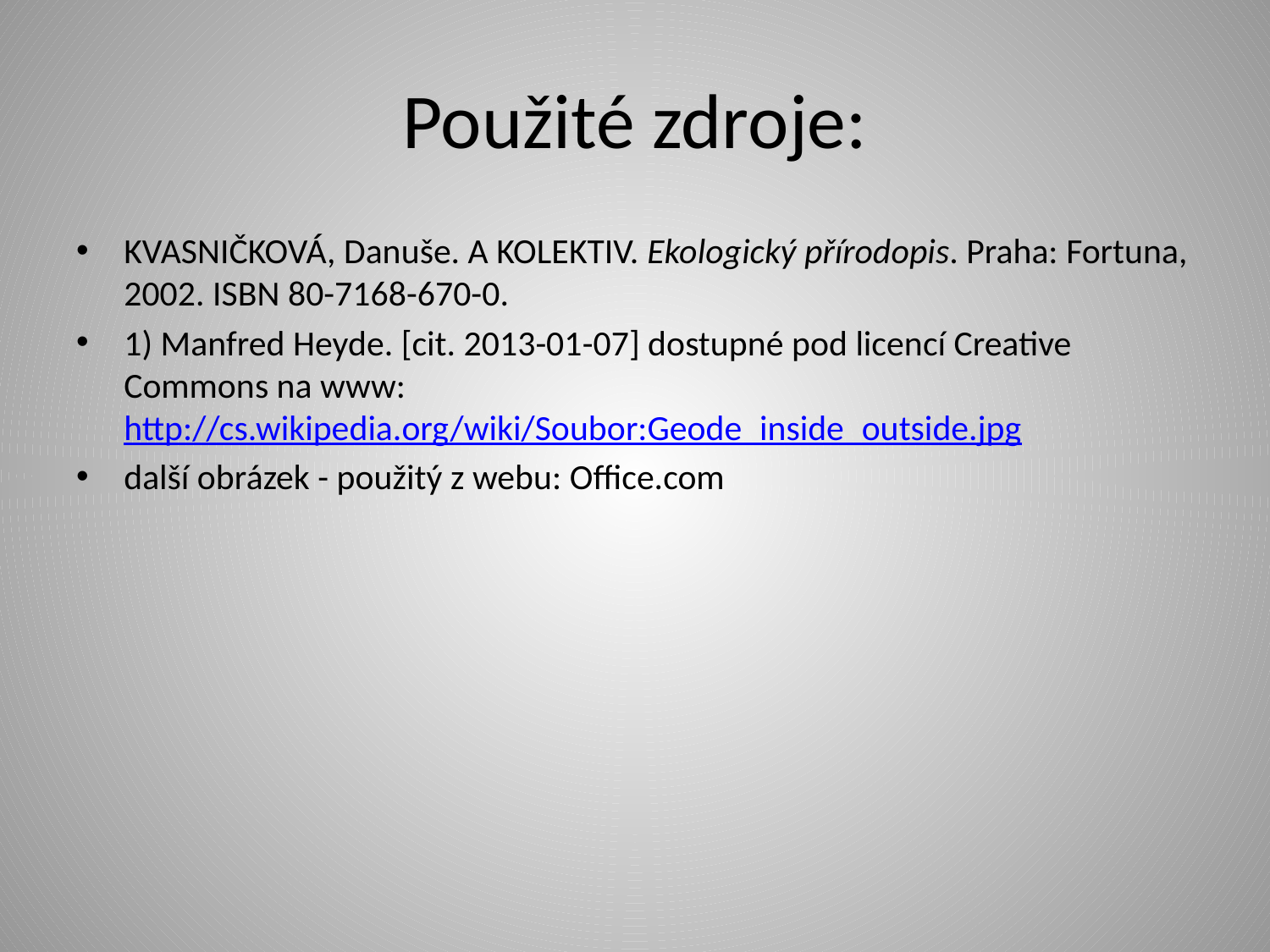

# Použité zdroje:
KVASNIČKOVÁ, Danuše. A KOLEKTIV. Ekologický přírodopis. Praha: Fortuna, 2002. ISBN 80-7168-670-0.
1) Manfred Heyde. [cit. 2013-01-07] dostupné pod licencí Creative Commons na www:  http://cs.wikipedia.org/wiki/Soubor:Geode_inside_outside.jpg
další obrázek - použitý z webu: Office.com